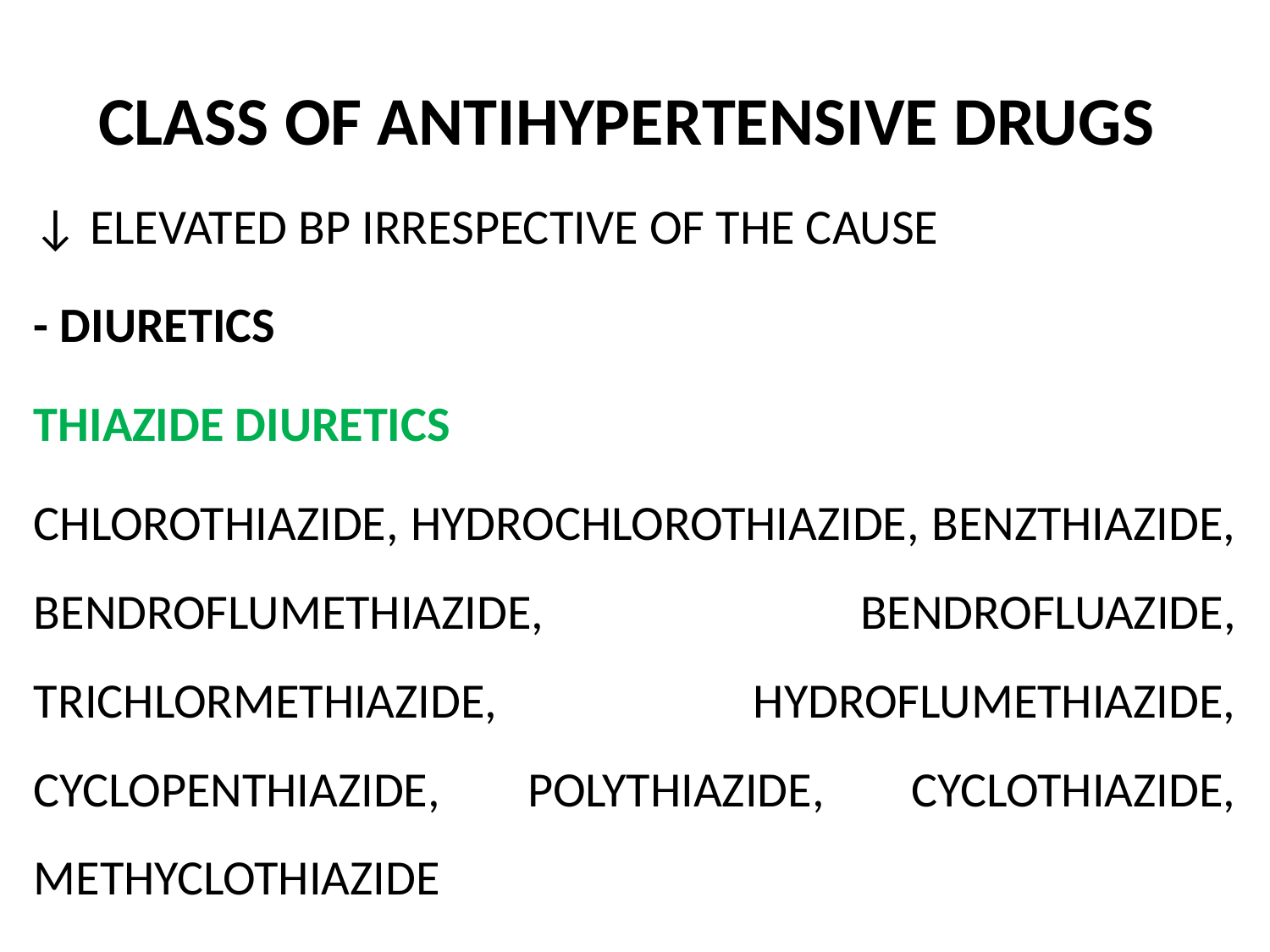

# CLASS OF ANTIHYPERTENSIVE DRUGS
↓ ELEVATED BP IRRESPECTIVE OF THE CAUSE
- DIURETICS
THIAZIDE DIURETICS
CHLOROTHIAZIDE, HYDROCHLOROTHIAZIDE, BENZTHIAZIDE, BENDROFLUMETHIAZIDE, BENDROFLUAZIDE, TRICHLORMETHIAZIDE, HYDROFLUMETHIAZIDE, CYCLOPENTHIAZIDE, POLYTHIAZIDE, CYCLOTHIAZIDE, METHYCLOTHIAZIDE